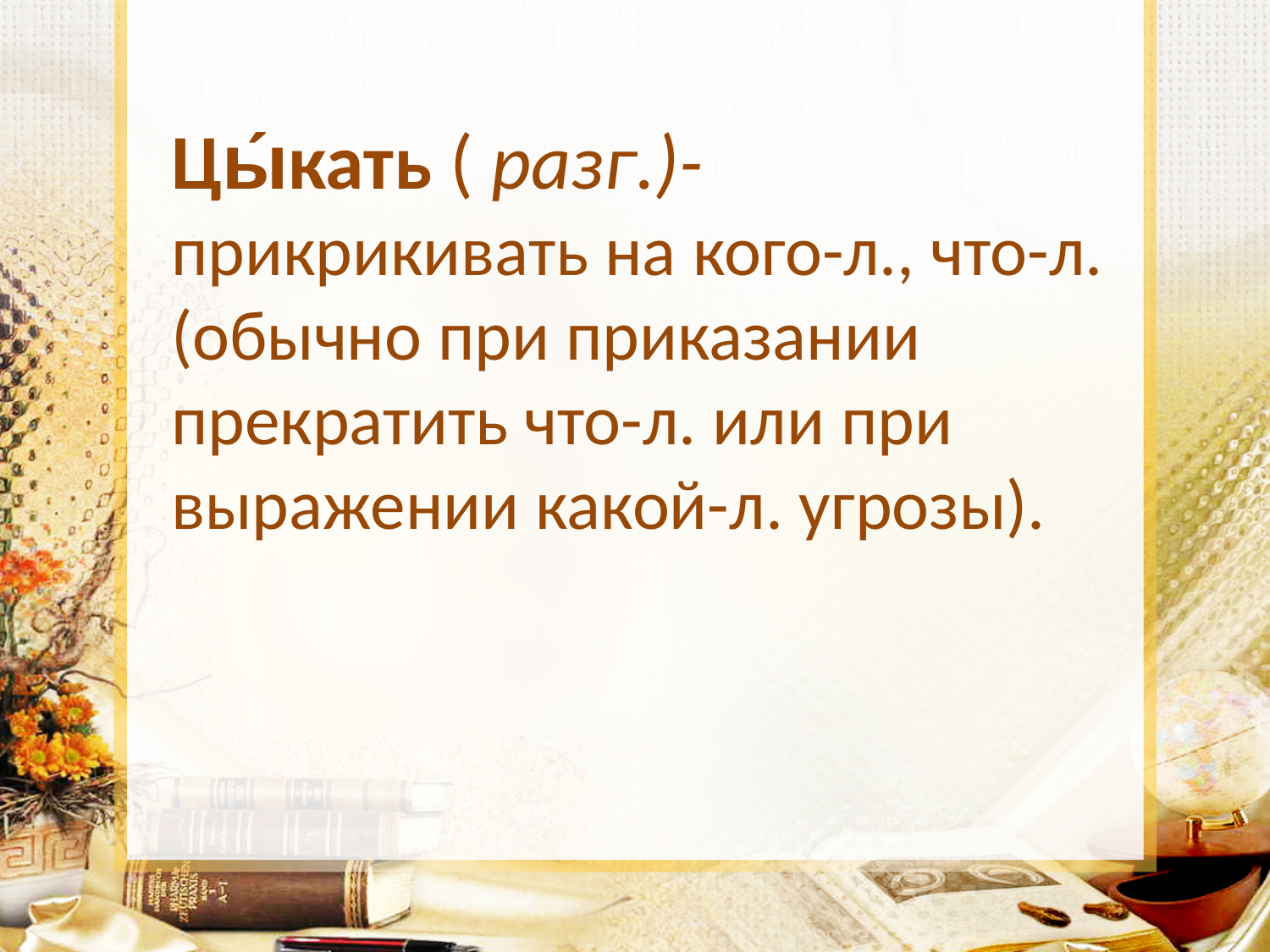

Цы́кать ( разг.)- прикрикивать на кого-л., что-л. (обычно при приказании прекратить что-л. или при выражении какой-л. угрозы).